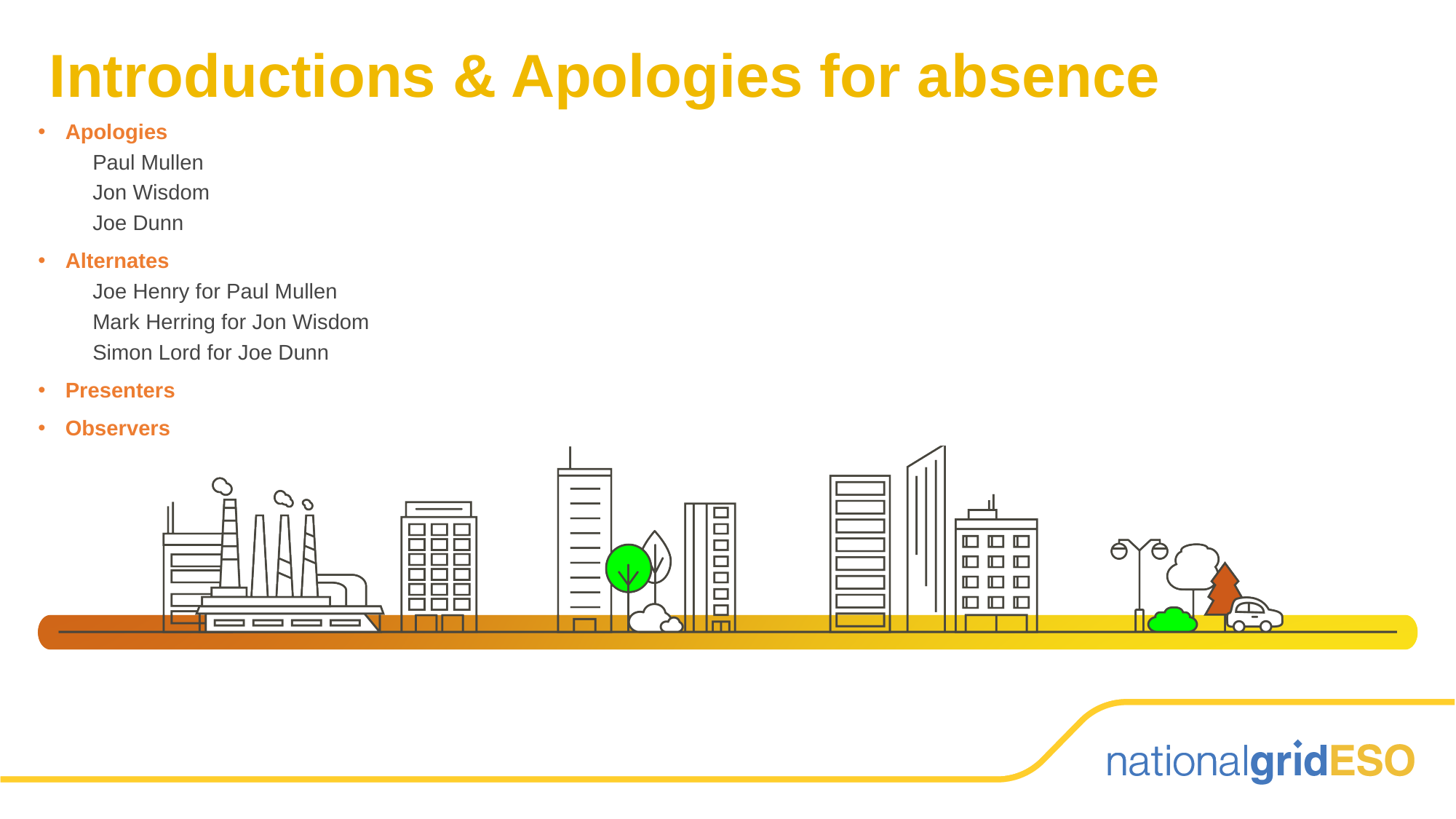

Introductions & Apologies for absence
Apologies
Paul Mullen
Jon Wisdom
Joe Dunn
Alternates
Joe Henry for Paul Mullen
Mark Herring for Jon Wisdom
Simon Lord for Joe Dunn
Presenters
Observers